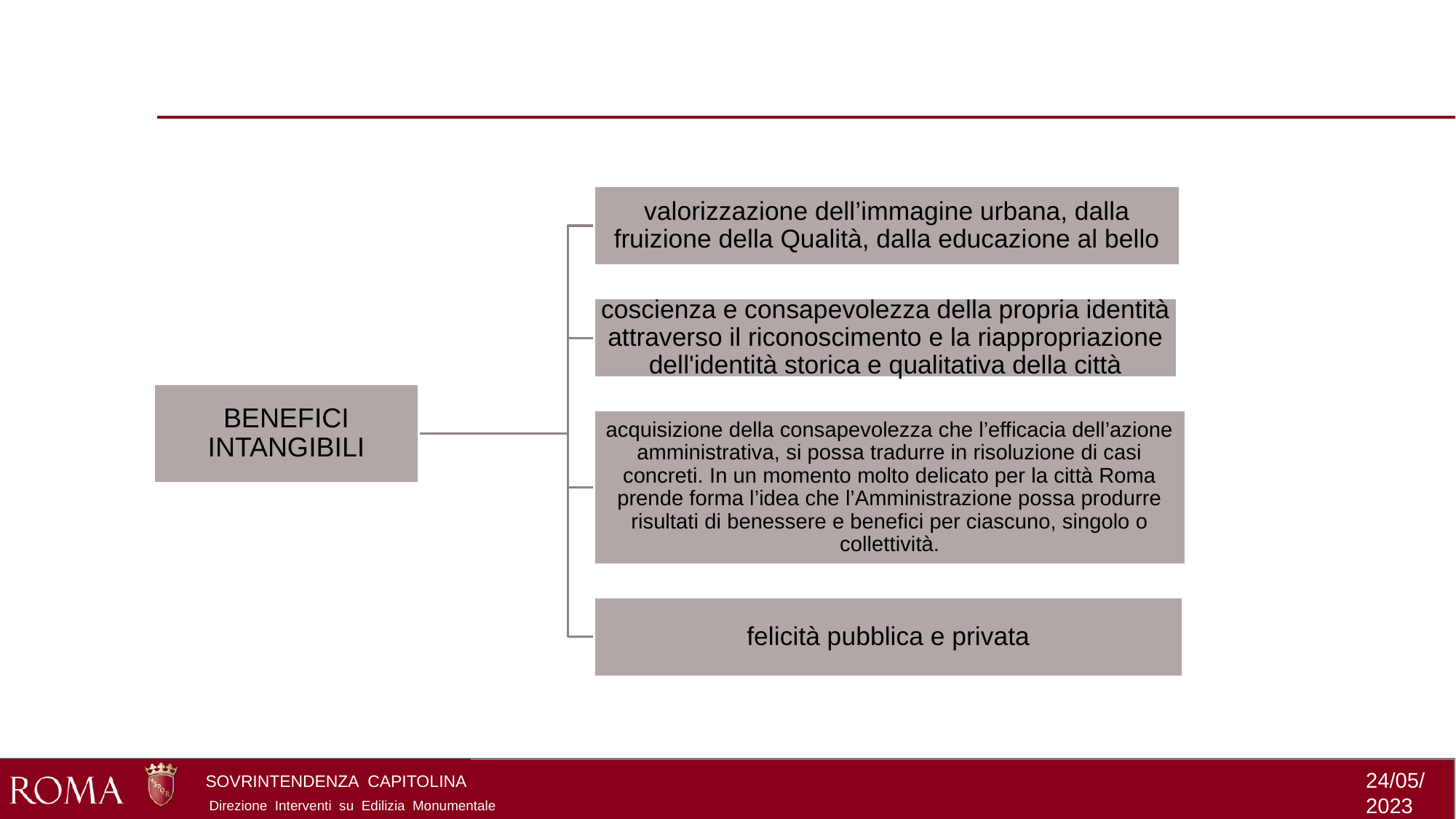

#

34
BENEFICI INTANGIBILI
valorizzazione dell’immagine urbana, dalla fruizione della Qualità, dalla educazione al bello
coscienza e consapevolezza della propria identità attraverso il riconoscimento e la riappropriazione dell'identità storica e qualitativa della città
acquisizione della consapevolezza che l’efficacia dell’azione amministrativa, si possa tradurre in risoluzione di casi concreti. In un momento molto delicato per la città Roma prende forma l’idea che l’Amministrazione possa produrre risultati di benessere e benefici per ciascuno, singolo o collettività.
felicità pubblica e privata
24/05/2023